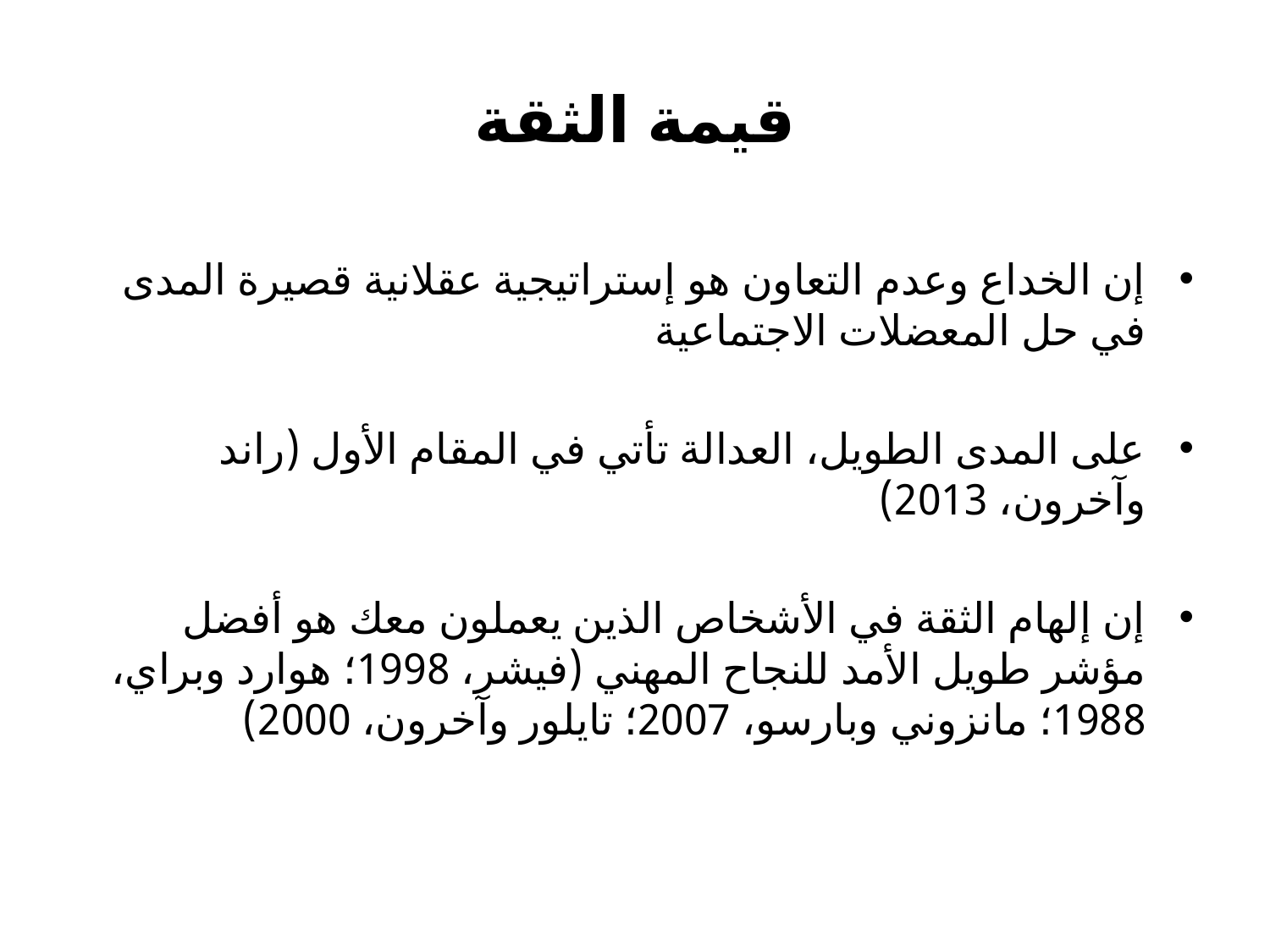

# قيمة الثقة
إن الخداع وعدم التعاون هو إستراتيجية عقلانية قصيرة المدى في حل المعضلات الاجتماعية

على المدى الطويل، العدالة تأتي في المقام الأول (راند وآخرون، 2013)

إن إلهام الثقة في الأشخاص الذين يعملون معك هو أفضل مؤشر طويل الأمد للنجاح المهني (فيشر، 1998؛ هوارد وبراي، 1988؛ مانزوني وبارسو، 2007؛ تايلور وآخرون، 2000)